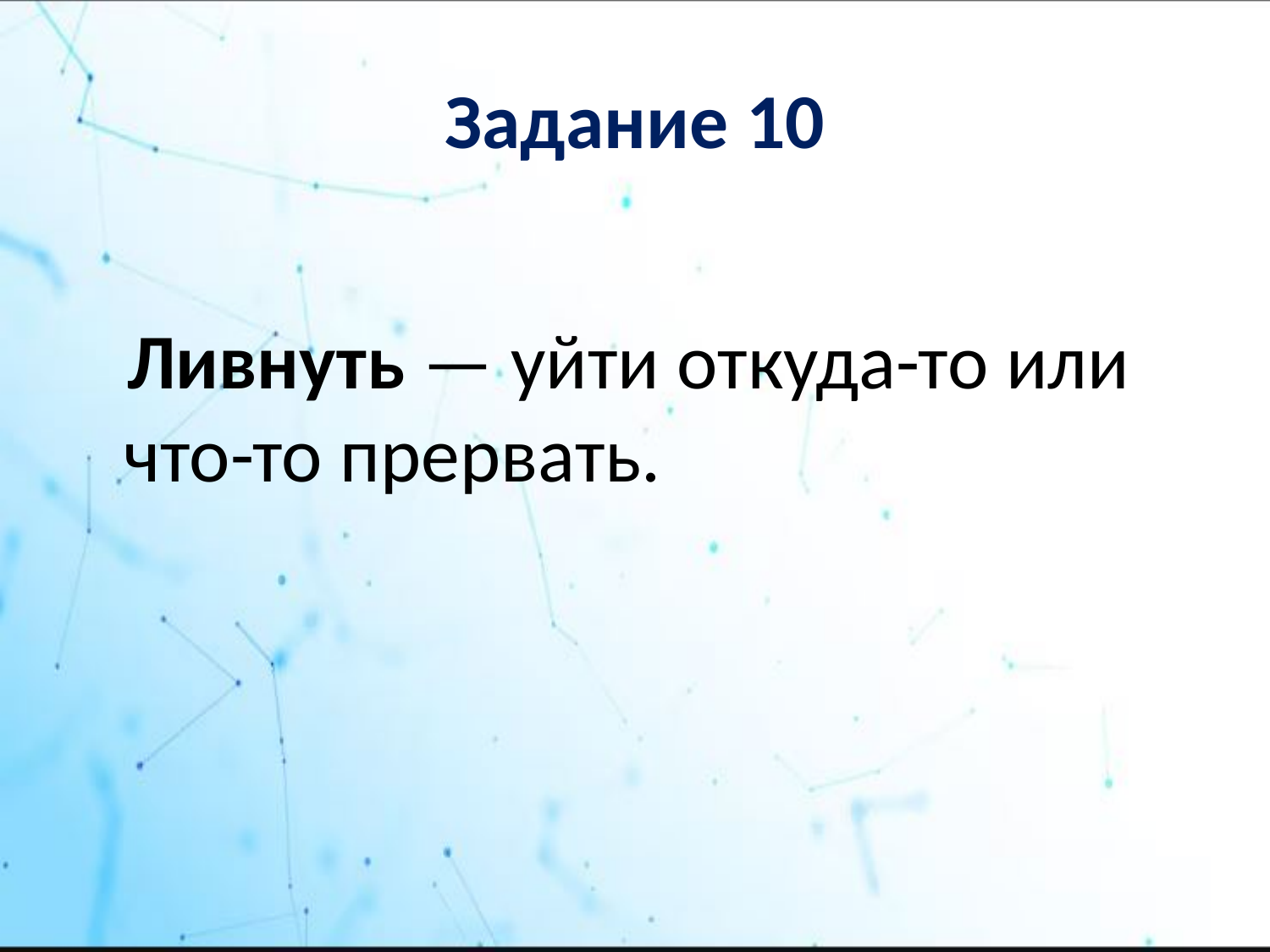

# Задание 10

    Ливнуть — уйти откуда-то или что-то прервать.